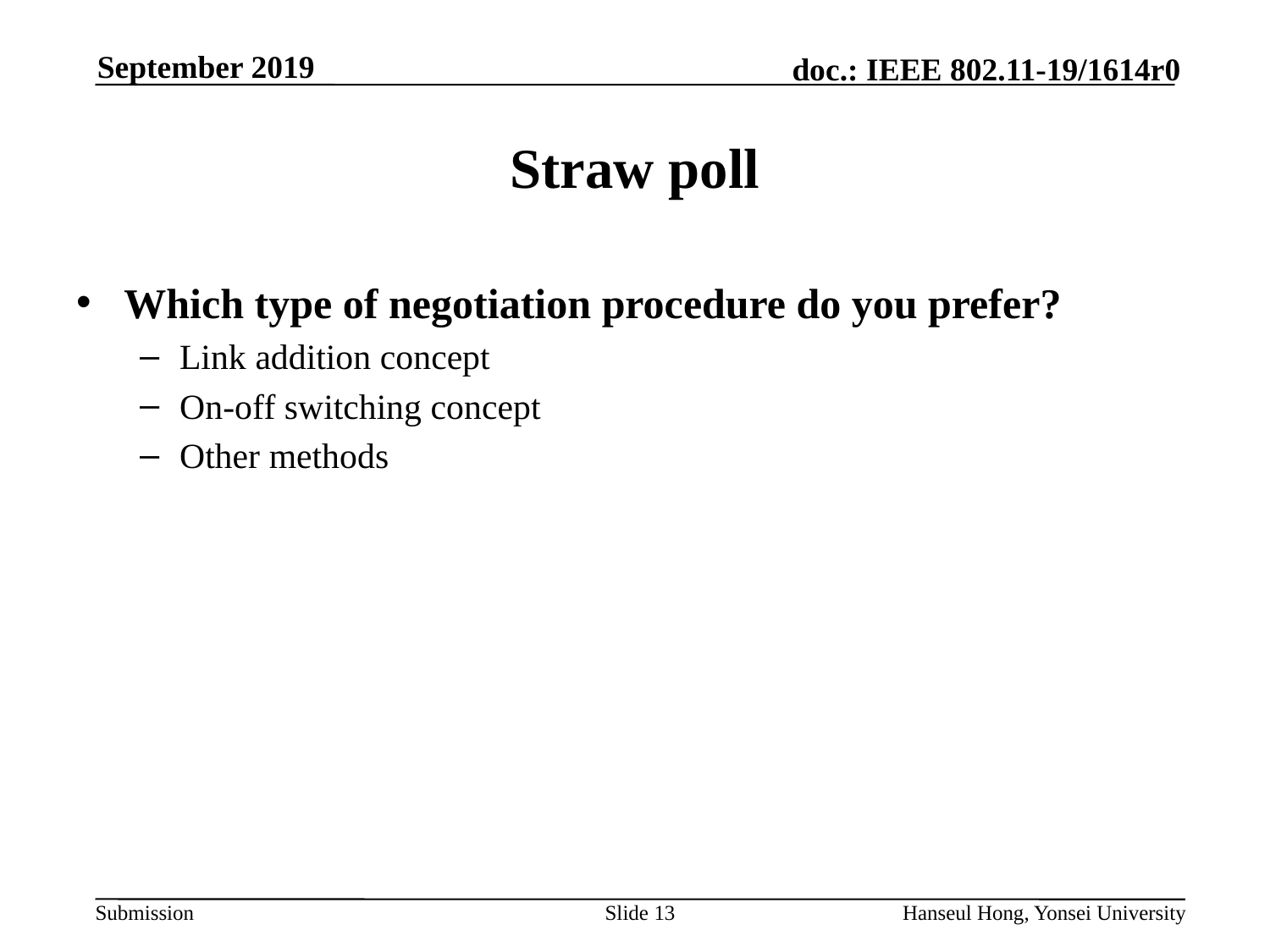

# Straw poll
Which type of negotiation procedure do you prefer?
Link addition concept
On-off switching concept
Other methods